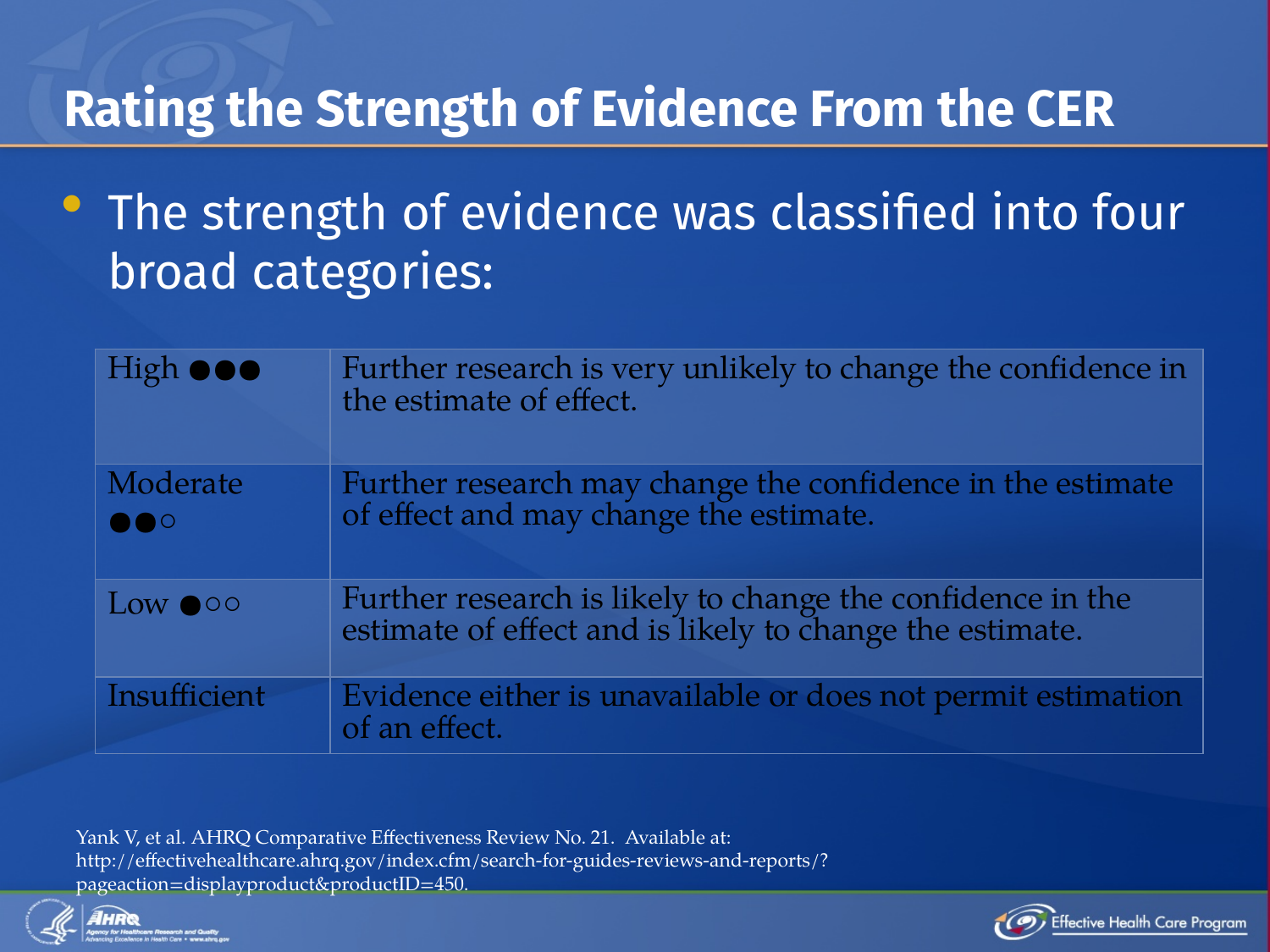

# Rating the Strength of Evidence From the CER
The strength of evidence was classified into four broad categories:

| High ●●● | Further research is very unlikely to change the confidence in the estimate of effect. |
| --- | --- |
| Moderate ●●○ | Further research may change the confidence in the estimate of effect and may change the estimate. |
| Low ●○○ | Further research is likely to change the confidence in the estimate of effect and is likely to change the estimate. |
| Insufficient | Evidence either is unavailable or does not permit estimation of an effect. |
Yank V, et al. AHRQ Comparative Effectiveness Review No. 21.  Available at:   http://effectivehealthcare.ahrq.gov/index.cfm/search-for-guides-reviews-and-reports/?pageaction=displayproduct&productID=450.